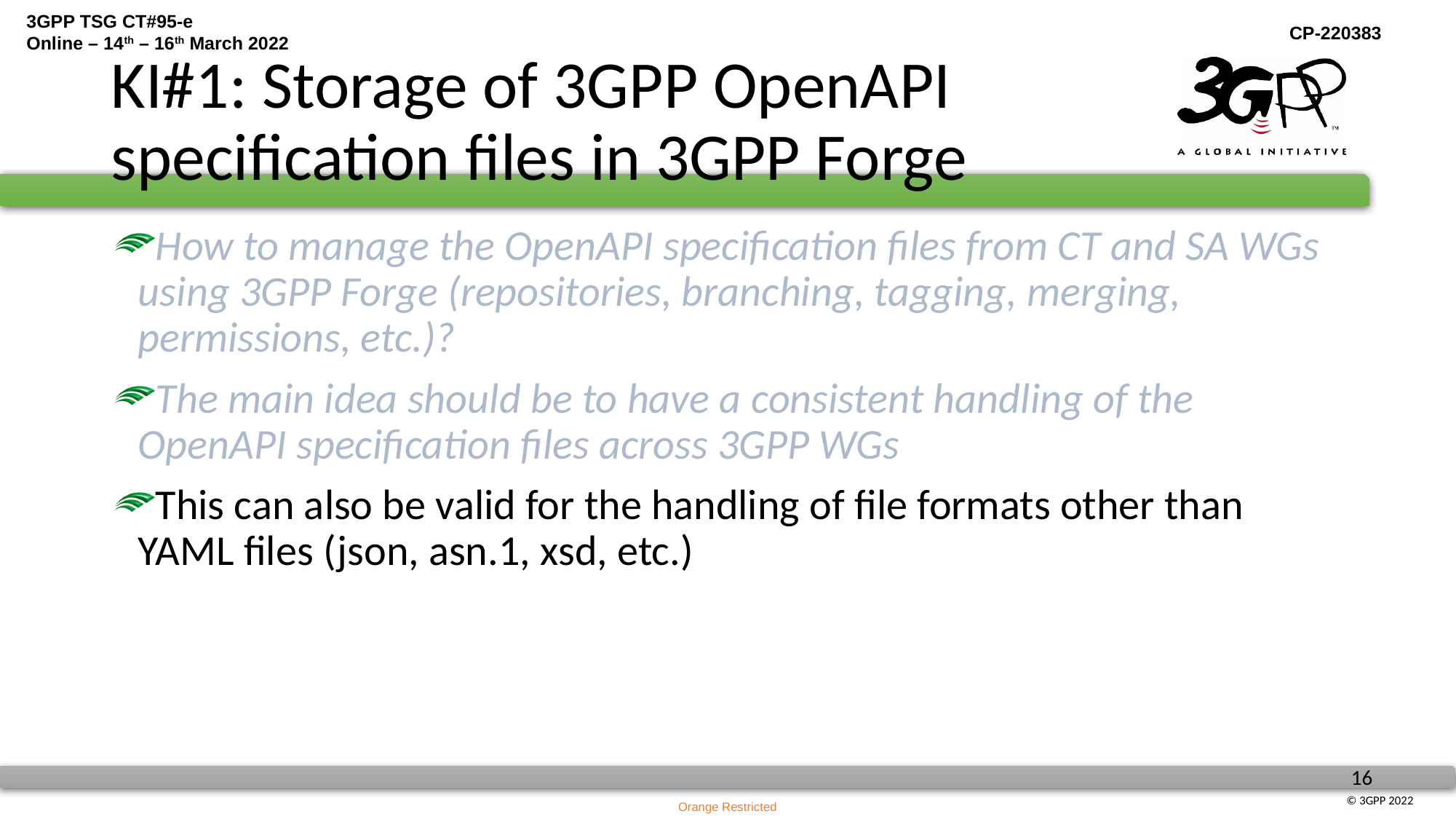

# KI#1: Storage of 3GPP OpenAPI specification files in 3GPP Forge
How to manage the OpenAPI specification files from CT and SA WGs using 3GPP Forge (repositories, branching, tagging, merging, permissions, etc.)?
The main idea should be to have a consistent handling of the OpenAPI specification files across 3GPP WGs
This can also be valid for the handling of file formats other than YAML files (json, asn.1, xsd, etc.)